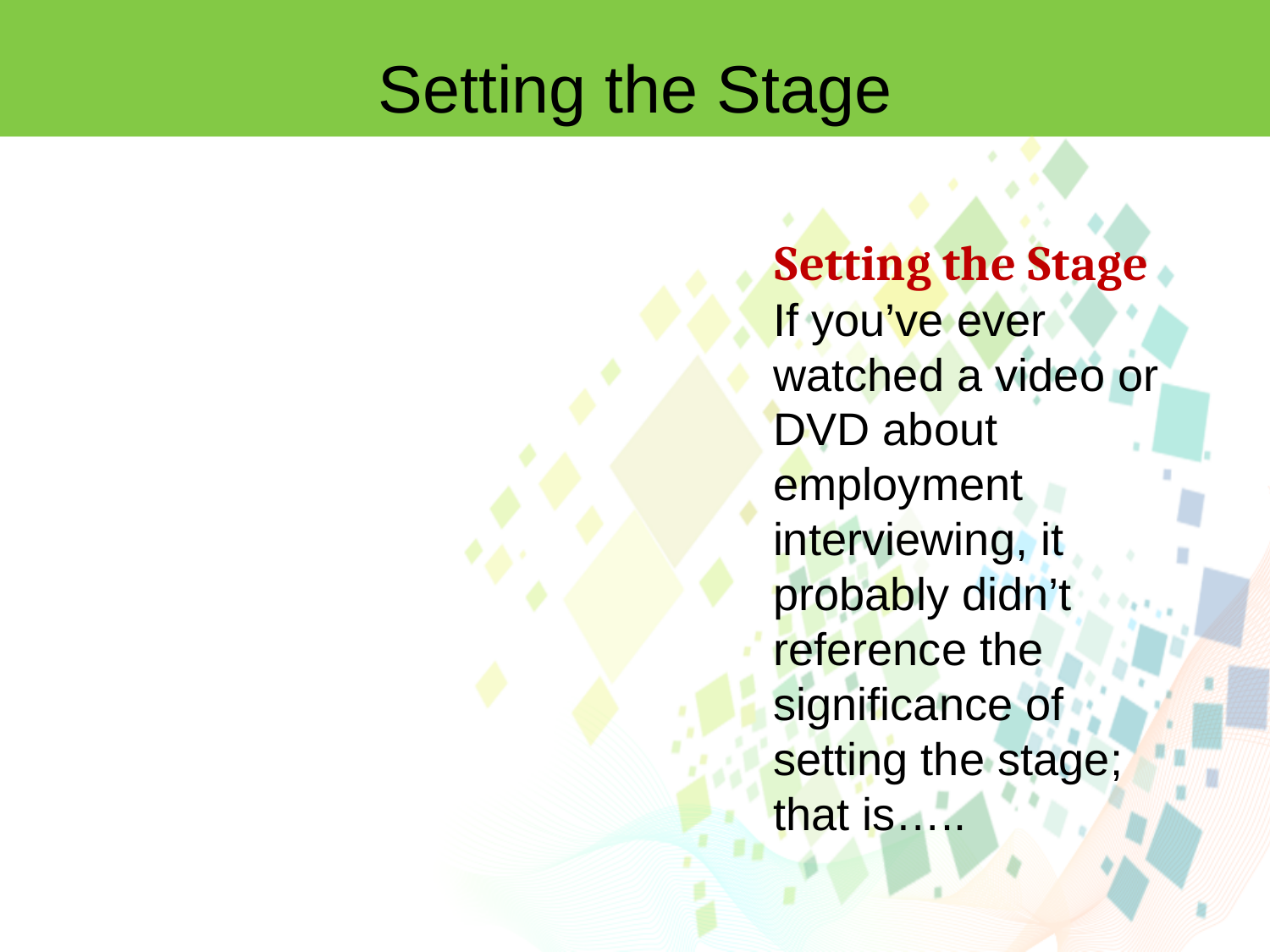

Setting the Stage
Setting the Stage
If you’ve ever watched a video or DVD about employment interviewing, it probably didn’t reference the significance of setting the stage; that is…..